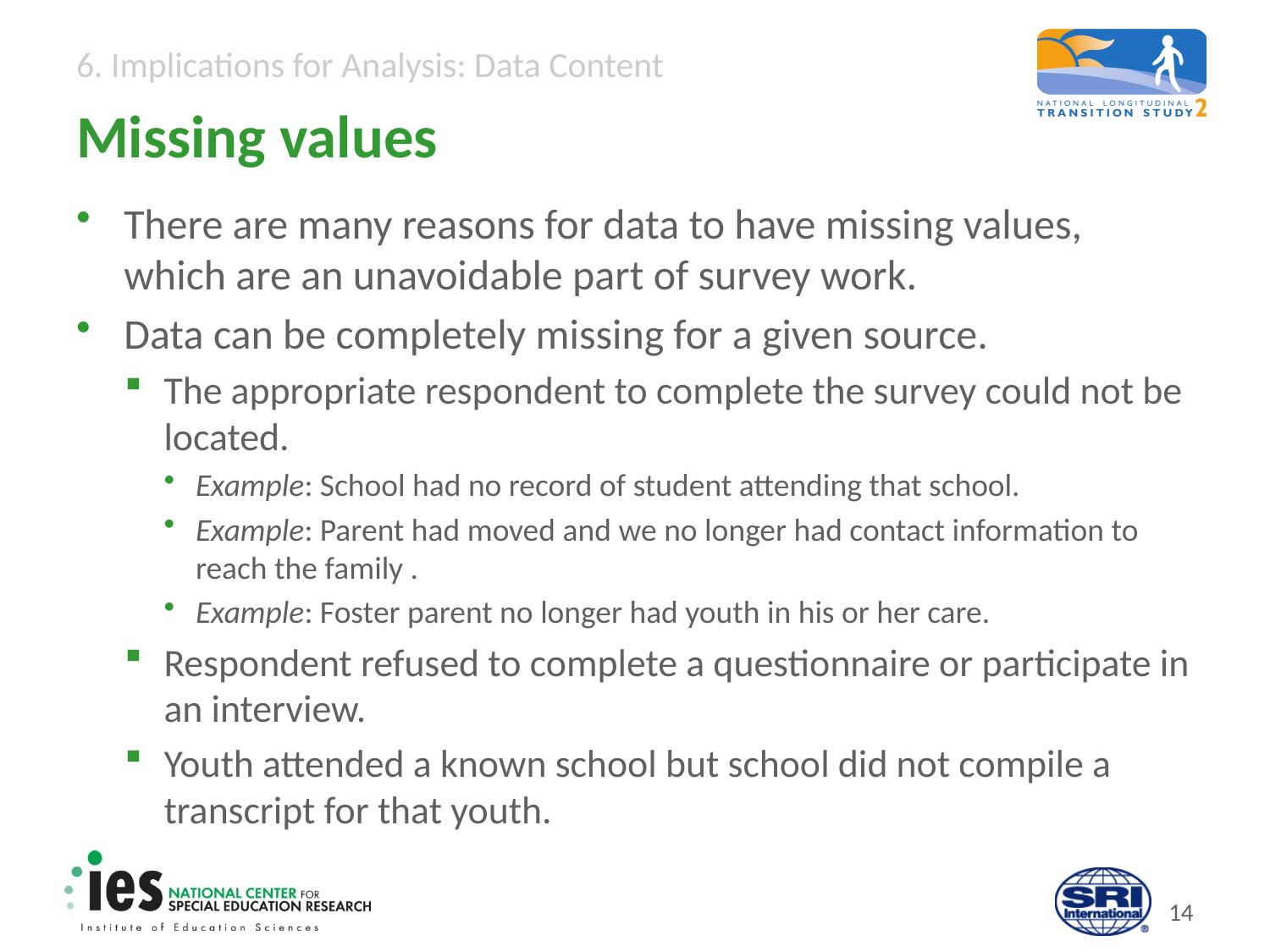

# Missing values
There are many reasons for data to have missing values, which are an unavoidable part of survey work.
Data can be completely missing for a given source.
The appropriate respondent to complete the survey could not be located.
Example: School had no record of student attending that school.
Example: Parent had moved and we no longer had contact information to reach the family .
Example: Foster parent no longer had youth in his or her care.
Respondent refused to complete a questionnaire or participate in an interview.
Youth attended a known school but school did not compile a transcript for that youth.
14